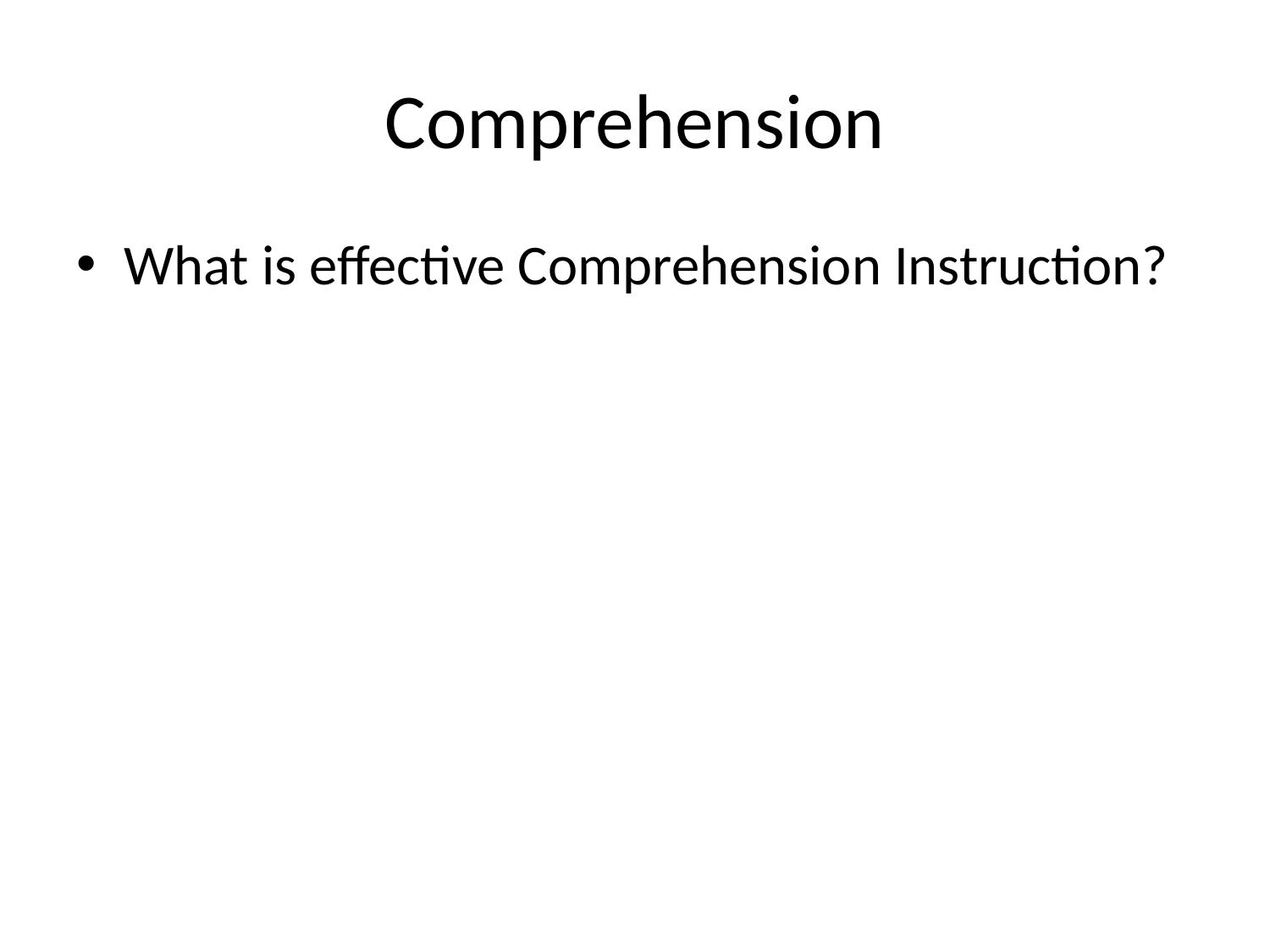

# Comprehension
What is effective Comprehension Instruction?